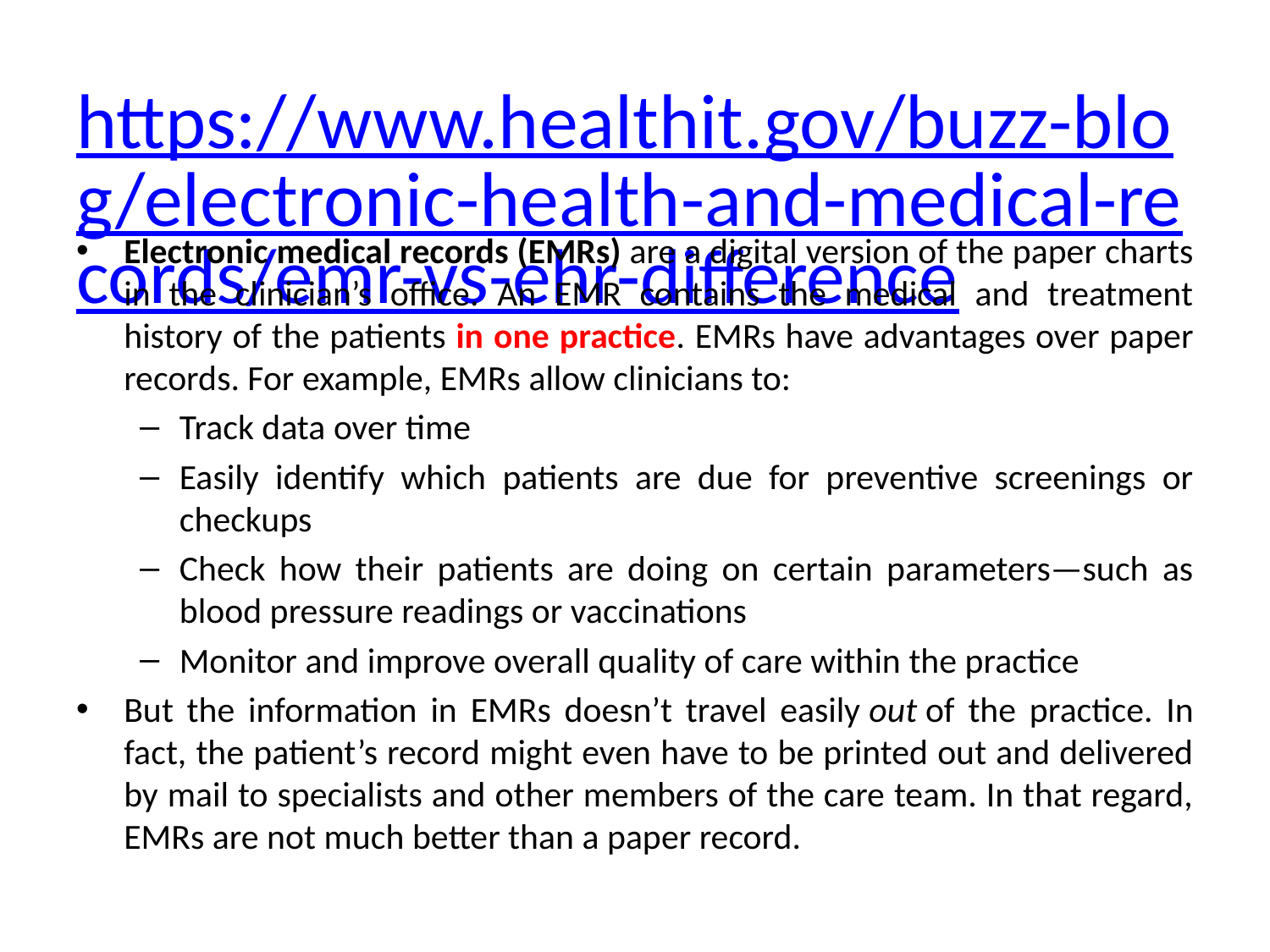

# https://www.healthit.gov/buzz-blog/electronic-health-and-medical-records/emr-vs-ehr-difference
Electronic medical records (EMRs) are a digital version of the paper charts in the clinician’s office. An EMR contains the medical and treatment history of the patients in one practice. EMRs have advantages over paper records. For example, EMRs allow clinicians to:
Track data over time
Easily identify which patients are due for preventive screenings or checkups
Check how their patients are doing on certain parameters—such as blood pressure readings or vaccinations
Monitor and improve overall quality of care within the practice
But the information in EMRs doesn’t travel easily out of the practice. In fact, the patient’s record might even have to be printed out and delivered by mail to specialists and other members of the care team. In that regard, EMRs are not much better than a paper record.